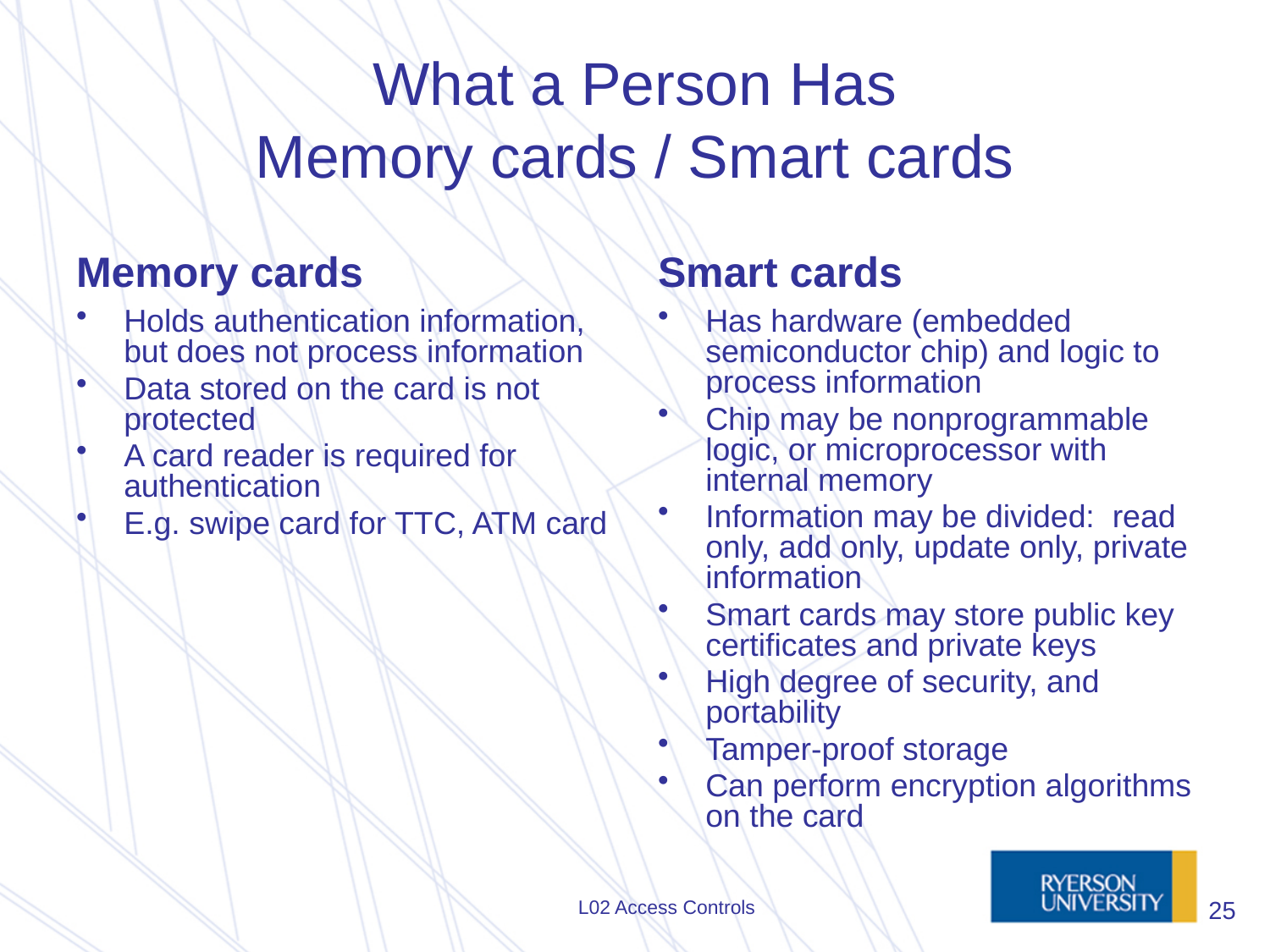

# What a Person Has Memory cards / Smart cards
Memory cards
Smart cards
Holds authentication information, but does not process information
Data stored on the card is not protected
A card reader is required for authentication
E.g. swipe card for TTC, ATM card
Has hardware (embedded semiconductor chip) and logic to process information
Chip may be nonprogrammable logic, or microprocessor with internal memory
Information may be divided:  read only, add only, update only, private information
Smart cards may store public key certificates and private keys
High degree of security, and portability
Tamper-proof storage
Can perform encryption algorithms on the card
L02 Access Controls
25